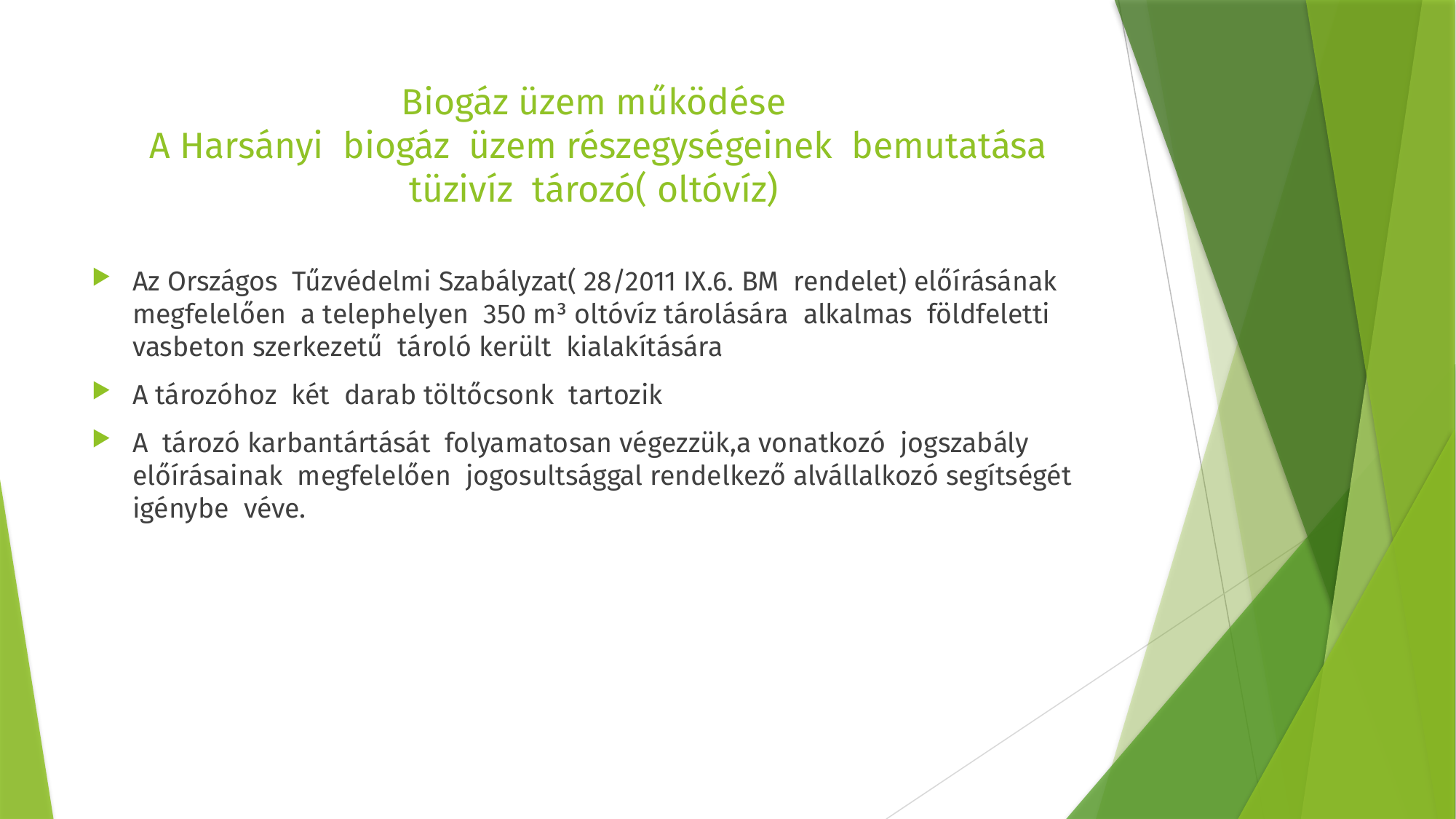

# Biogáz üzem működése A Harsányi  biogáz  üzem részegységeinek  bemutatása tüzivíz  tározó( oltóvíz)
Az Országos  Tűzvédelmi Szabályzat( 28/2011 IX.6. BM  rendelet) előírásának megfelelően  a telephelyen  350 m³ oltóvíz tárolására  alkalmas  földfeletti  vasbeton szerkezetű  tároló került  kialakítására
A tározóhoz  két  darab töltőcsonk  tartozik
A  tározó karbantártását  folyamatosan végezzük,a vonatkozó  jogszabály  előírásainak  megfelelően  jogosultsággal rendelkező alvállalkozó segítségét  igénybe  véve.